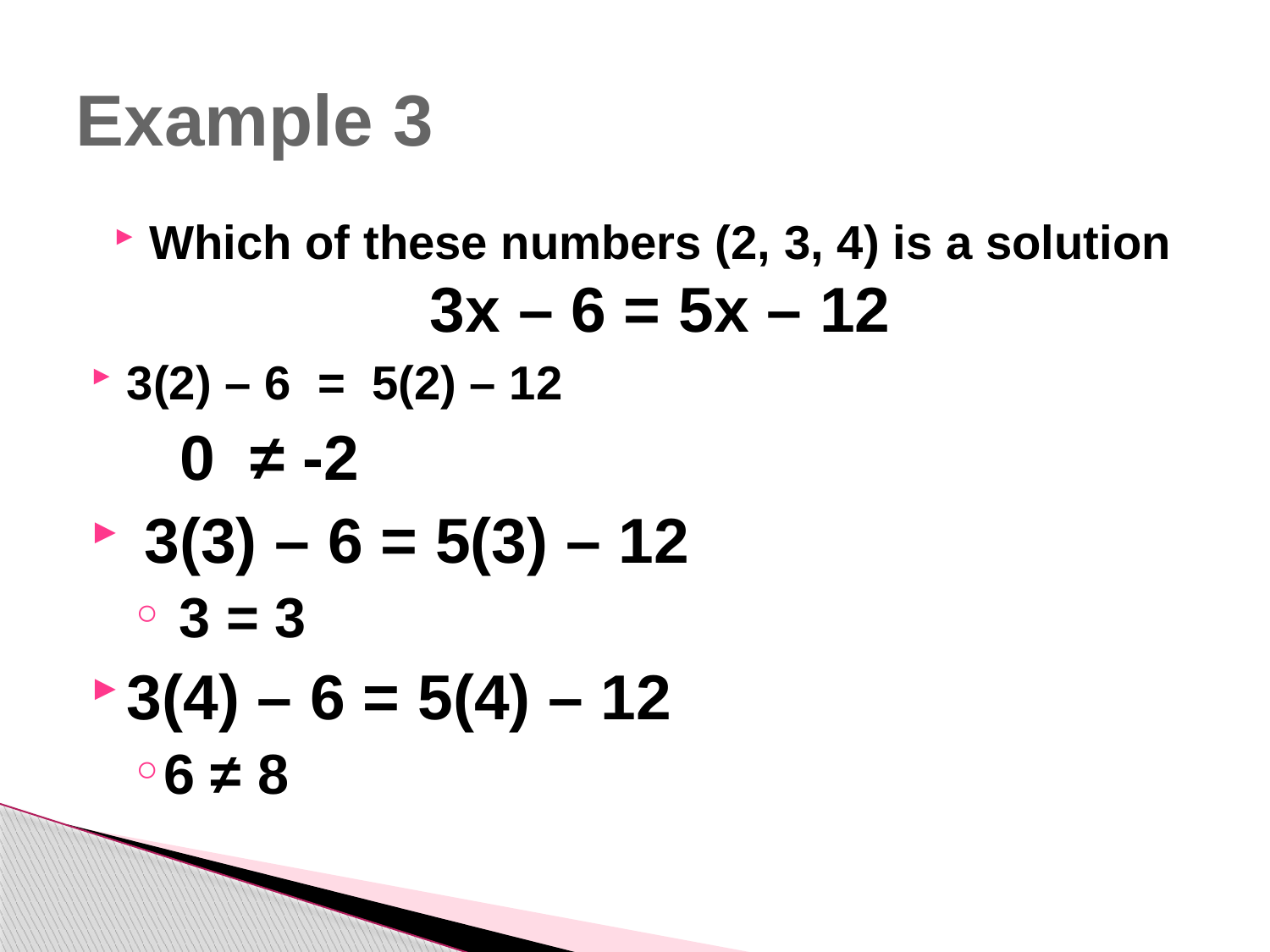

# Example 3
Which of these numbers (2, 3, 4) is a solution 3x – 6 = 5x – 12
3(2) – 6  =  5(2) – 12
	   0  ≠ -2
 3(3) – 6 = 5(3) – 12
 3 = 3
3(4) – 6 = 5(4) – 12
6 ≠ 8